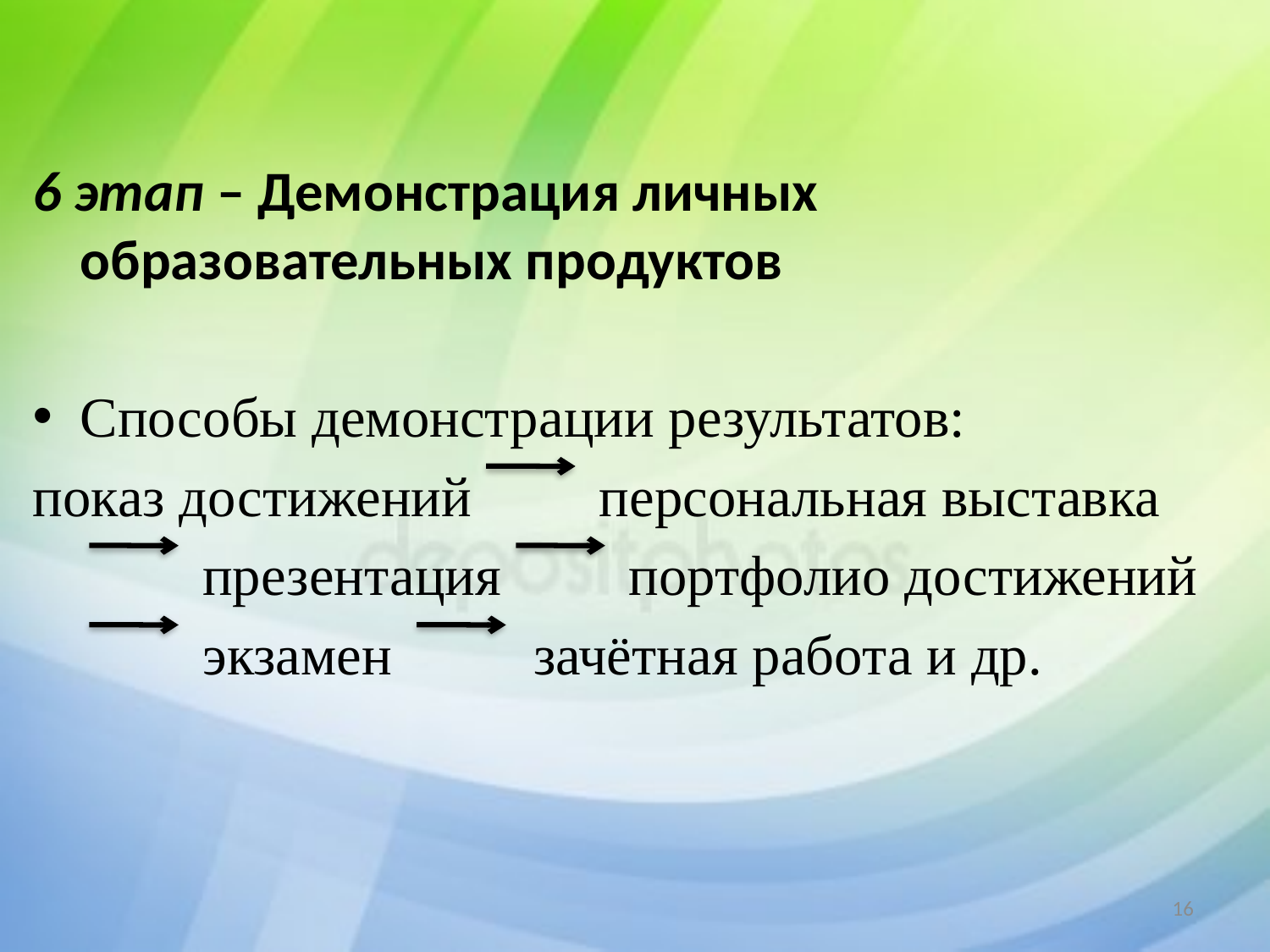

6 этап – Демонстрация личных образовательных продуктов

Способы демонстрации результатов:
показ достижений         персональная выставка
            презентация         портфолио достижений
            экзамен          зачётная работа и др.

16